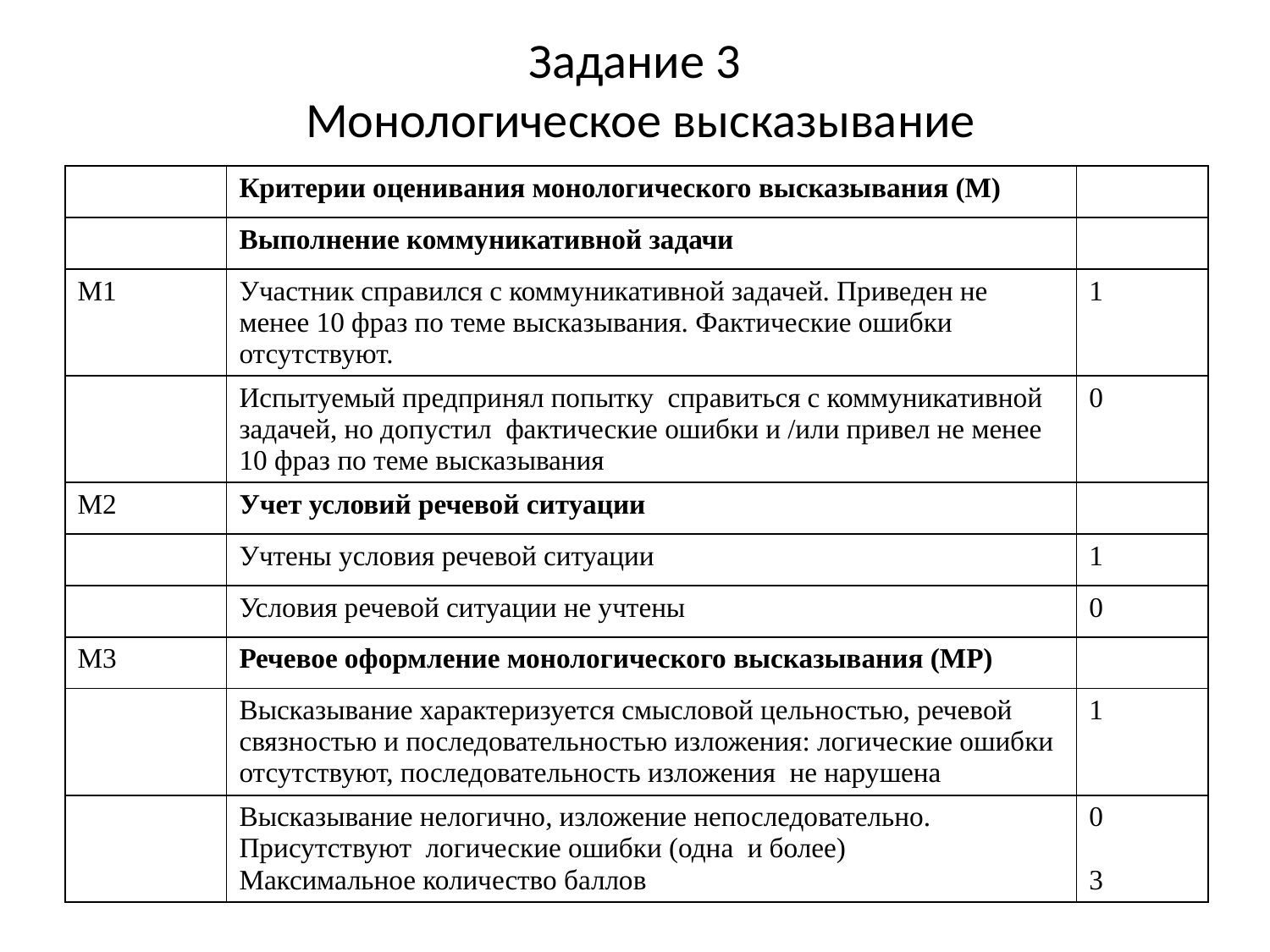

# Задание 3 Монологическое высказывание
| № | Критерии оценивания монологического высказывания (М) |  |
| --- | --- | --- |
|  | Выполнение коммуникативной задачи |  |
| М1 | Участник справился с коммуникативной задачей. Приведен не менее 10 фраз по теме высказывания. Фактические ошибки отсутствуют. | 1 |
|  | Испытуемый предпринял попытку справиться с коммуникативной задачей, но допустил фактические ошибки и /или привел не менее 10 фраз по теме высказывания | 0 |
| М2 | Учет условий речевой ситуации |  |
|  | Учтены условия речевой ситуации | 1 |
|  | Условия речевой ситуации не учтены | 0 |
| М3 | Речевое оформление монологического высказывания (МР) |  |
|  | Высказывание характеризуется смысловой цельностью, речевой связностью и последовательностью изложения: логические ошибки отсутствуют, последовательность изложения не нарушена | 1 |
|  | Высказывание нелогично, изложение непоследовательно. Присутствуют логические ошибки (одна и более) Максимальное количество баллов | 0 3 |